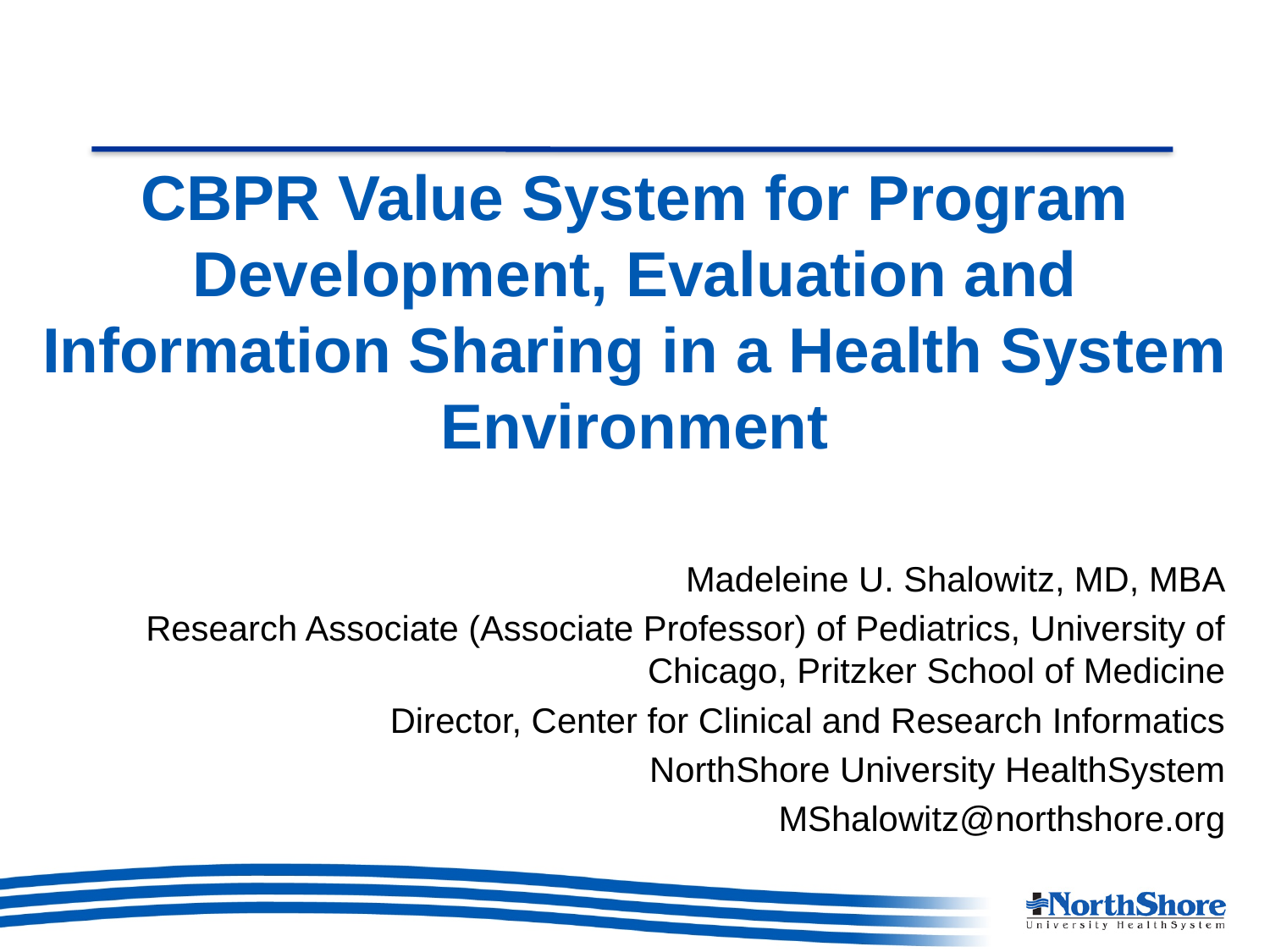

# CBPR Value System for Program Development, Evaluation and Information Sharing in a Health System Environment
Madeleine U. Shalowitz, MD, MBA
Research Associate (Associate Professor) of Pediatrics, University of Chicago, Pritzker School of Medicine
Director, Center for Clinical and Research Informatics
NorthShore University HealthSystem
MShalowitz@northshore.org